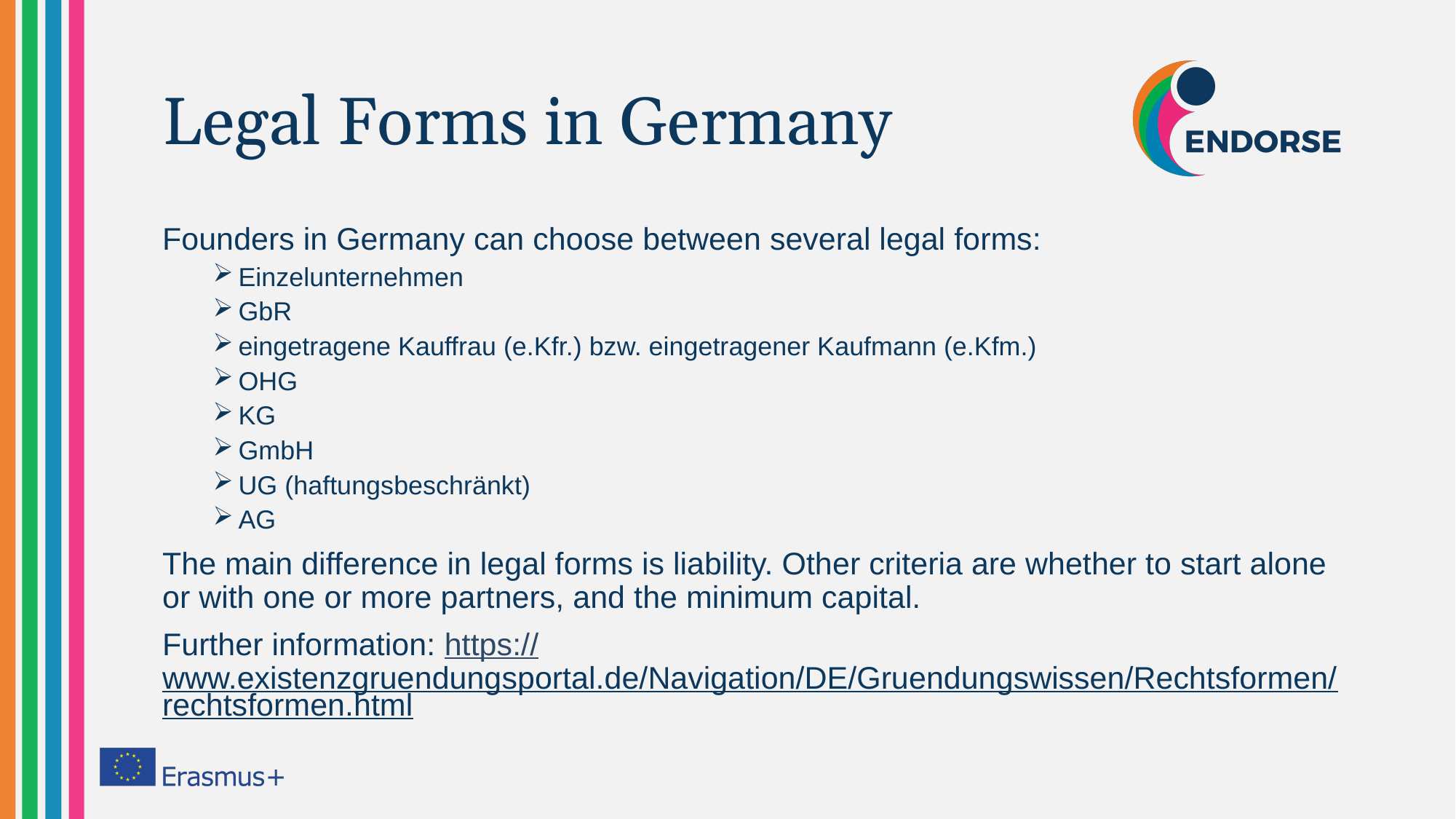

# Legal Forms in Germany
Founders in Germany can choose between several legal forms:
Einzelunternehmen
GbR
eingetragene Kauffrau (e.Kfr.) bzw. eingetragener Kaufmann (e.Kfm.)
OHG
KG
GmbH
UG (haftungsbeschränkt)
AG
The main difference in legal forms is liability. Other criteria are whether to start alone or with one or more partners, and the minimum capital.
Further information: https://www.existenzgruendungsportal.de/Navigation/DE/Gruendungswissen/Rechtsformen/rechtsformen.html